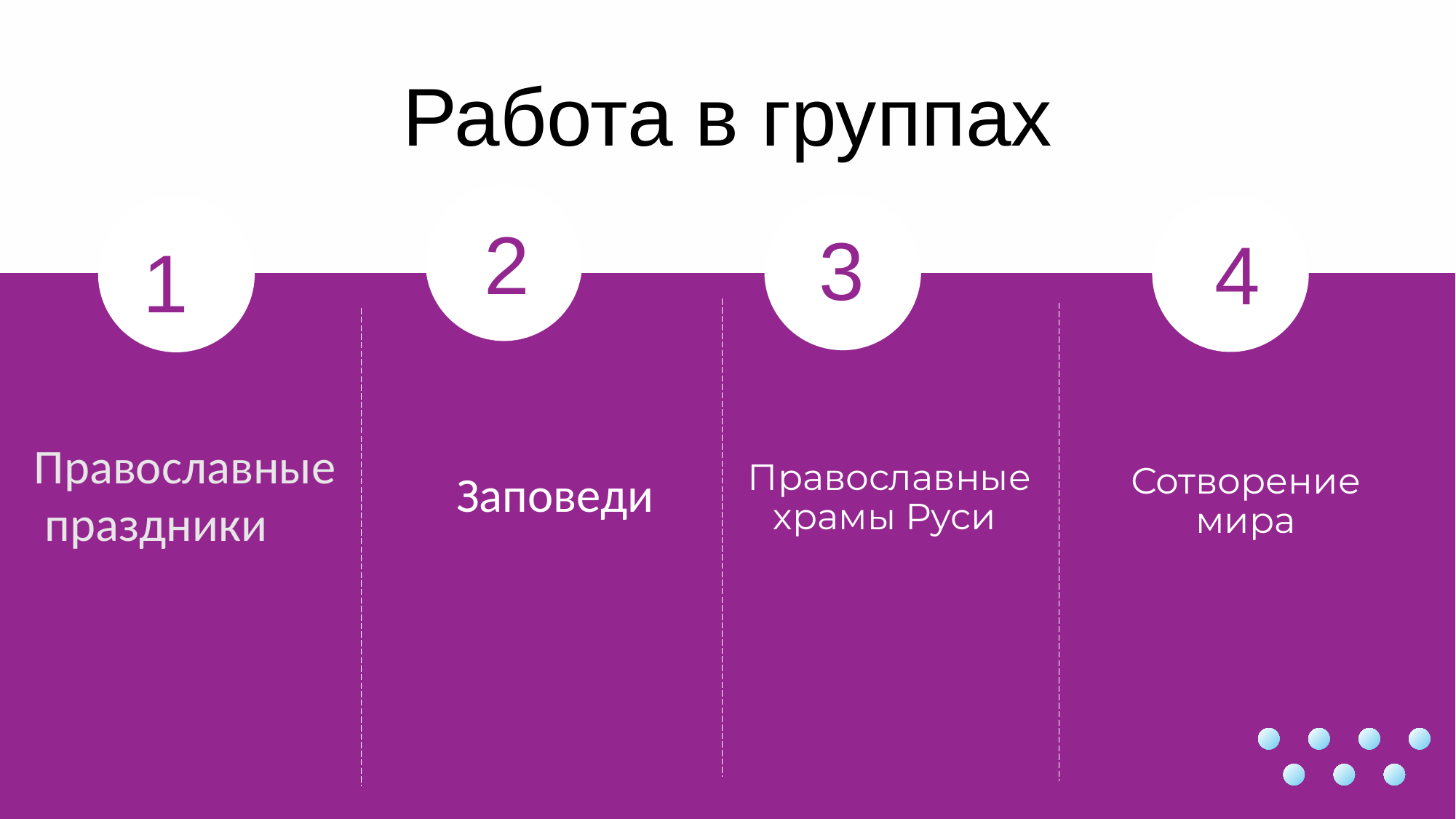

Работа в группах

2
3
4
1

Православные
 праздники

 Православные храмы Руси
Сотворение мира
Заповеди